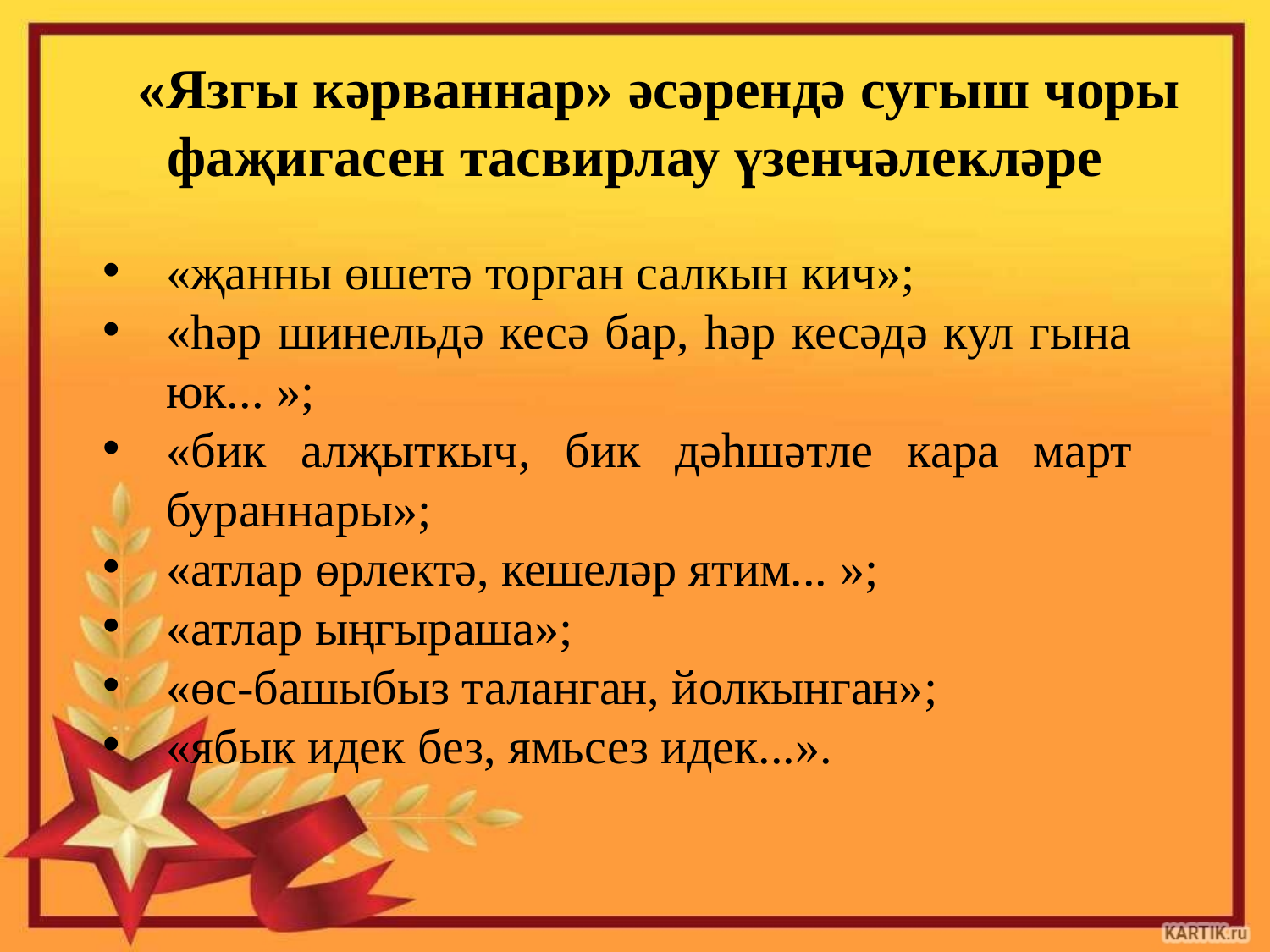

«Язгы кәрваннар» әсәрендә сугыш чоры фаҗигасен тасвирлау үзенчәлекләре

«җанны өшетә торган салкын кич»;
«һәр шинельдә кесә бар, һәр кесәдә кул гына юк... »;
«бик алҗыткыч, бик дәһшәтле кара март бураннары»;
«атлар өрлектә, кешеләр ятим... »;
«атлар ыңгыраша»;
«өс-башыбыз таланган, йолкынган»;
«ябык идек без, ямьсез идек...».